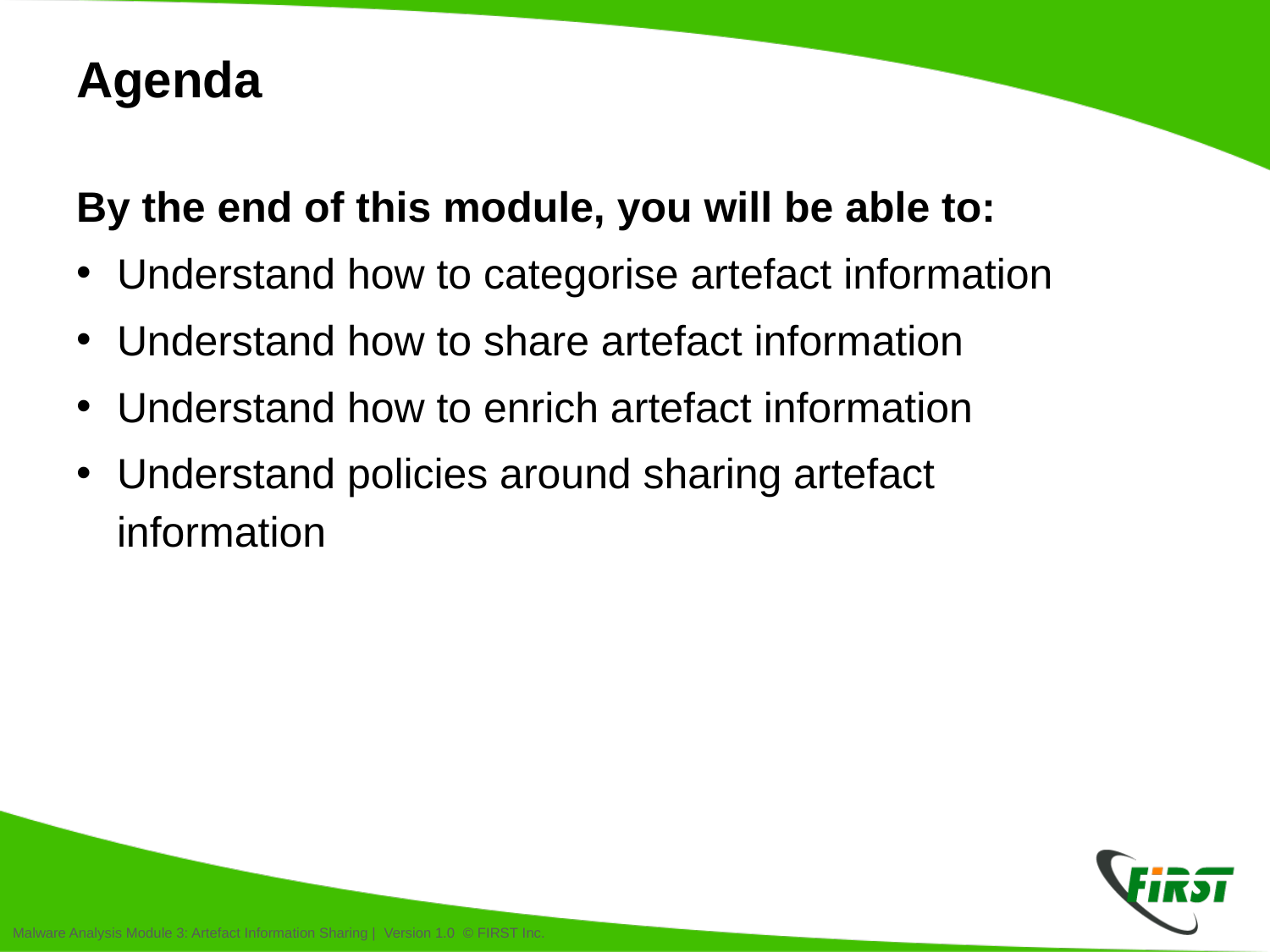

# Agenda
By the end of this module, you will be able to:
Understand how to categorise artefact information
Understand how to share artefact information
Understand how to enrich artefact information
Understand policies around sharing artefact information